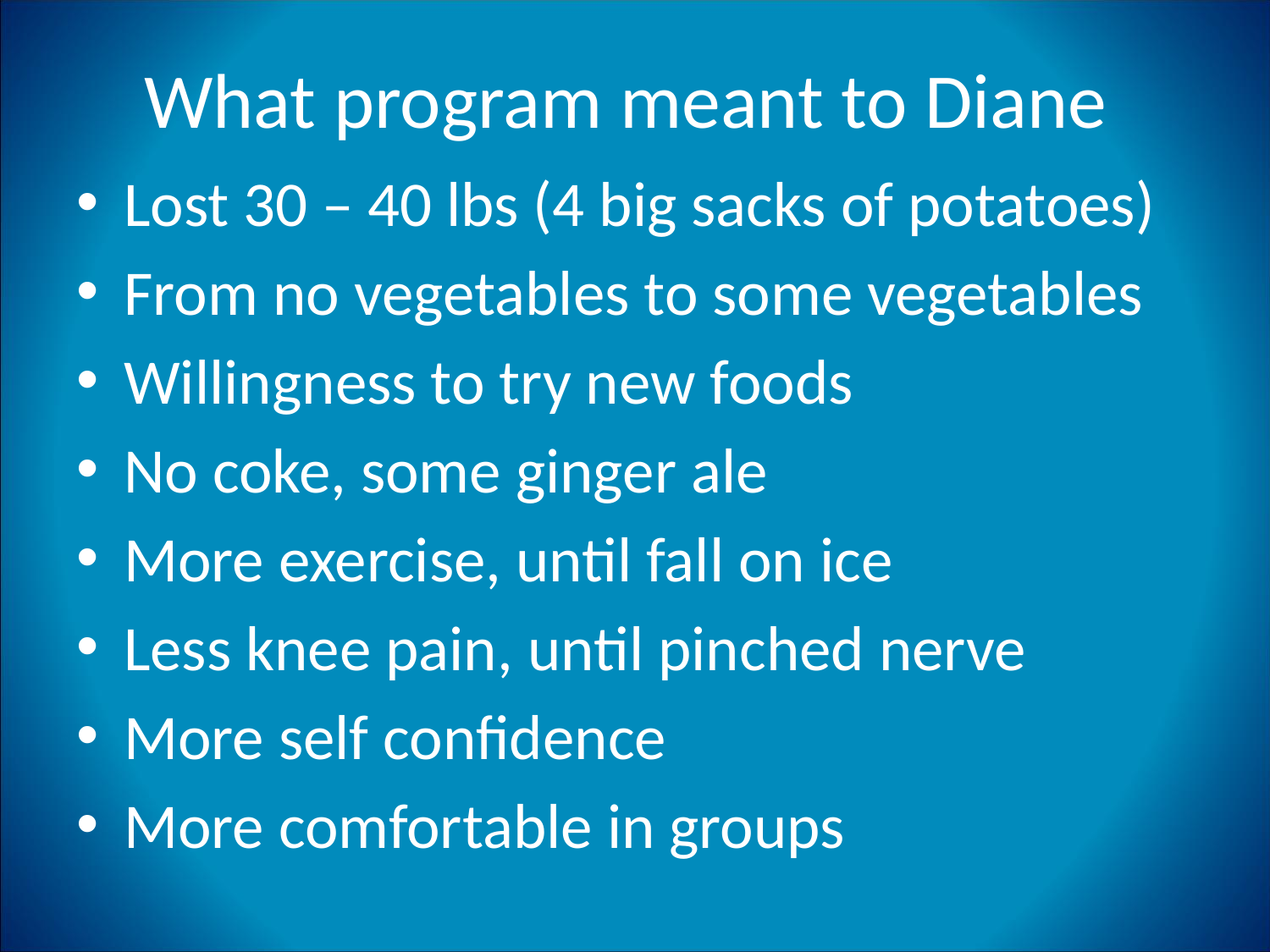

# What program meant to Diane
Lost 30 – 40 lbs (4 big sacks of potatoes)
From no vegetables to some vegetables
Willingness to try new foods
No coke, some ginger ale
More exercise, until fall on ice
Less knee pain, until pinched nerve
More self confidence
More comfortable in groups